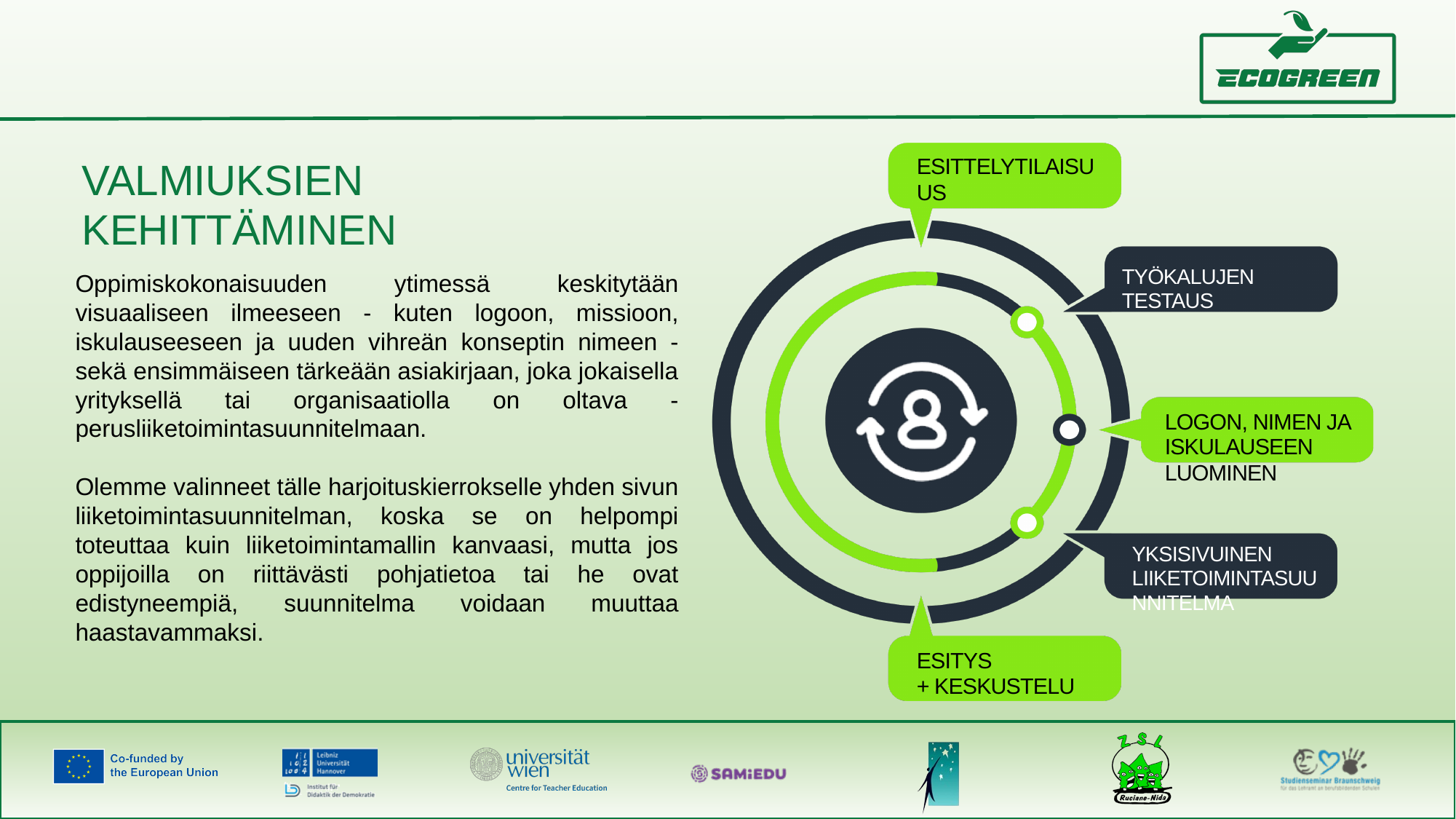

ESITTELYTILAISUUS
TYÖKALUJEN TESTAUS

LOGON, NIMEN JA ISKULAUSEEN LUOMINEN
YKSISIVUINEN
LIIKETOIMINTASUUNNITELMA
ESITYS
+ KESKUSTELU
VALMIUKSIEN KEHITTÄMINEN
Oppimiskokonaisuuden ytimessä keskitytään visuaaliseen ilmeeseen - kuten logoon, missioon, iskulauseeseen ja uuden vihreän konseptin nimeen - sekä ensimmäiseen tärkeään asiakirjaan, joka jokaisella yrityksellä tai organisaatiolla on oltava - perusliiketoimintasuunnitelmaan.

Olemme valinneet tälle harjoituskierrokselle yhden sivun liiketoimintasuunnitelman, koska se on helpompi toteuttaa kuin liiketoimintamallin kanvaasi, mutta jos oppijoilla on riittävästi pohjatietoa tai he ovat edistyneempiä, suunnitelma voidaan muuttaa haastavammaksi.